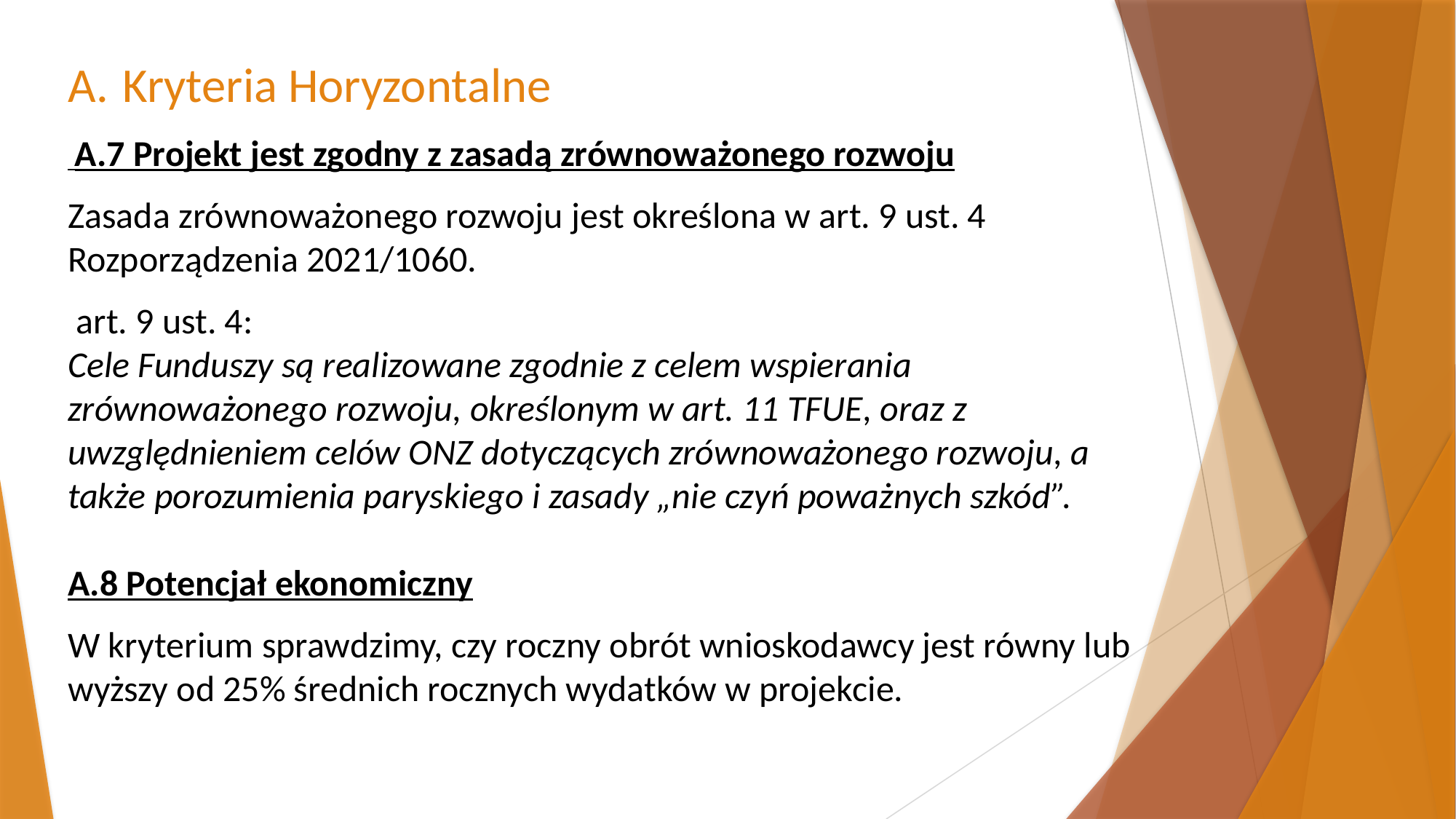

Kryteria Horyzontalne

 A.7 Projekt jest zgodny z zasadą zrównoważonego rozwoju

Zasada zrównoważonego rozwoju jest określona w art. 9 ust. 4 Rozporządzenia 2021/1060.

 art. 9 ust. 4:
Cele Funduszy są realizowane zgodnie z celem wspierania zrównoważonego rozwoju, określonym w art. 11 TFUE, oraz z uwzględnieniem celów ONZ dotyczących zrównoważonego rozwoju, a także porozumienia paryskiego i zasady „nie czyń poważnych szkód”.

A.8 Potencjał ekonomiczny

W kryterium sprawdzimy, czy roczny obrót wnioskodawcy jest równy lub wyższy od 25% średnich rocznych wydatków w projekcie.